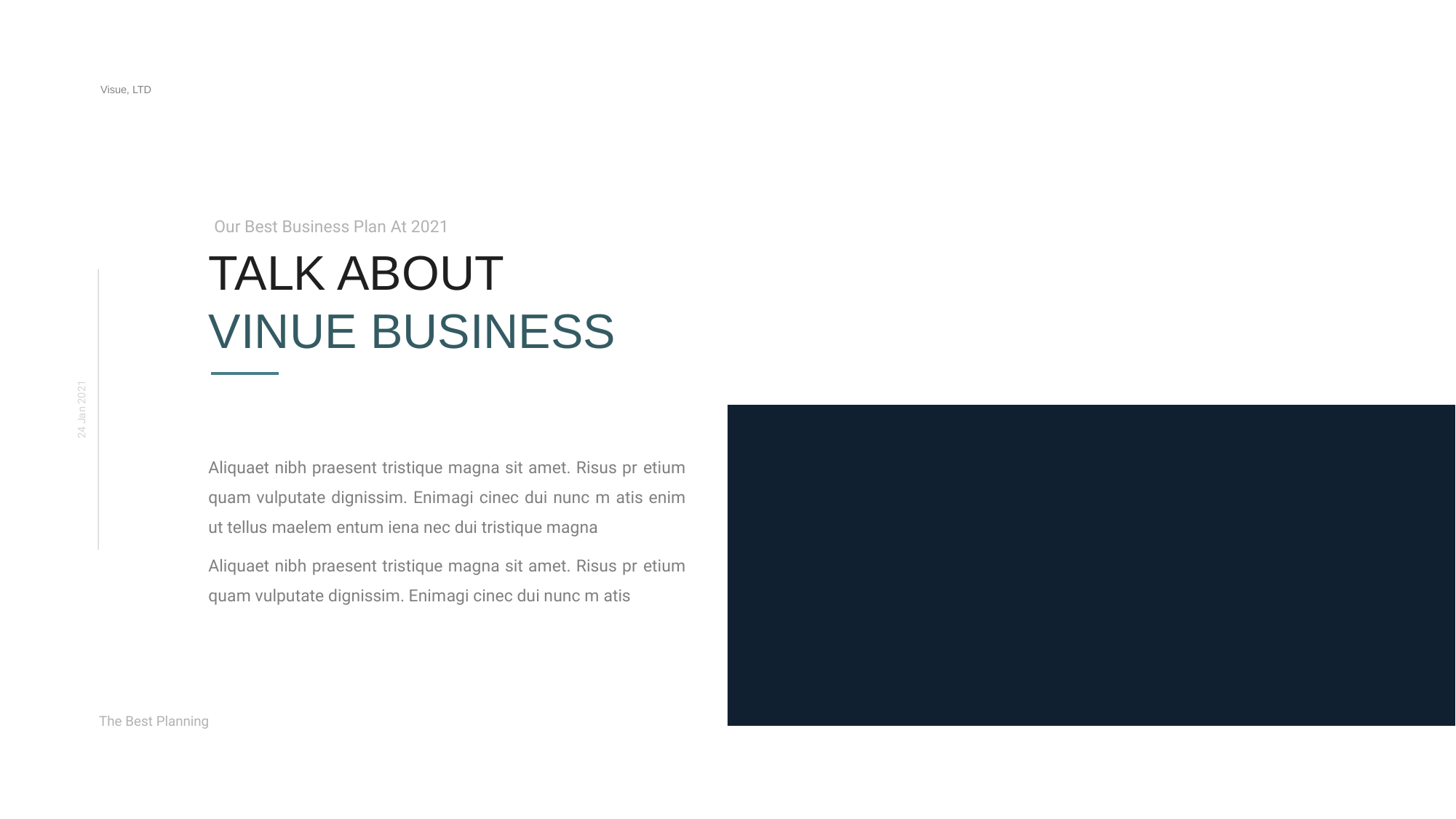

Visue, LTD

Our Best Business Plan At 2021
TALK ABOUT VINUE BUSINESS
24 Jan 2021
Aliquaet nibh praesent tristique magna sit amet. Risus pr etium quam vulputate dignissim. Enimagi cinec dui nunc m atis enim ut tellus maelem entum iena nec dui tristique magna
Aliquaet nibh praesent tristique magna sit amet. Risus pr etium quam vulputate dignissim. Enimagi cinec dui nunc m atis
The Best Planning